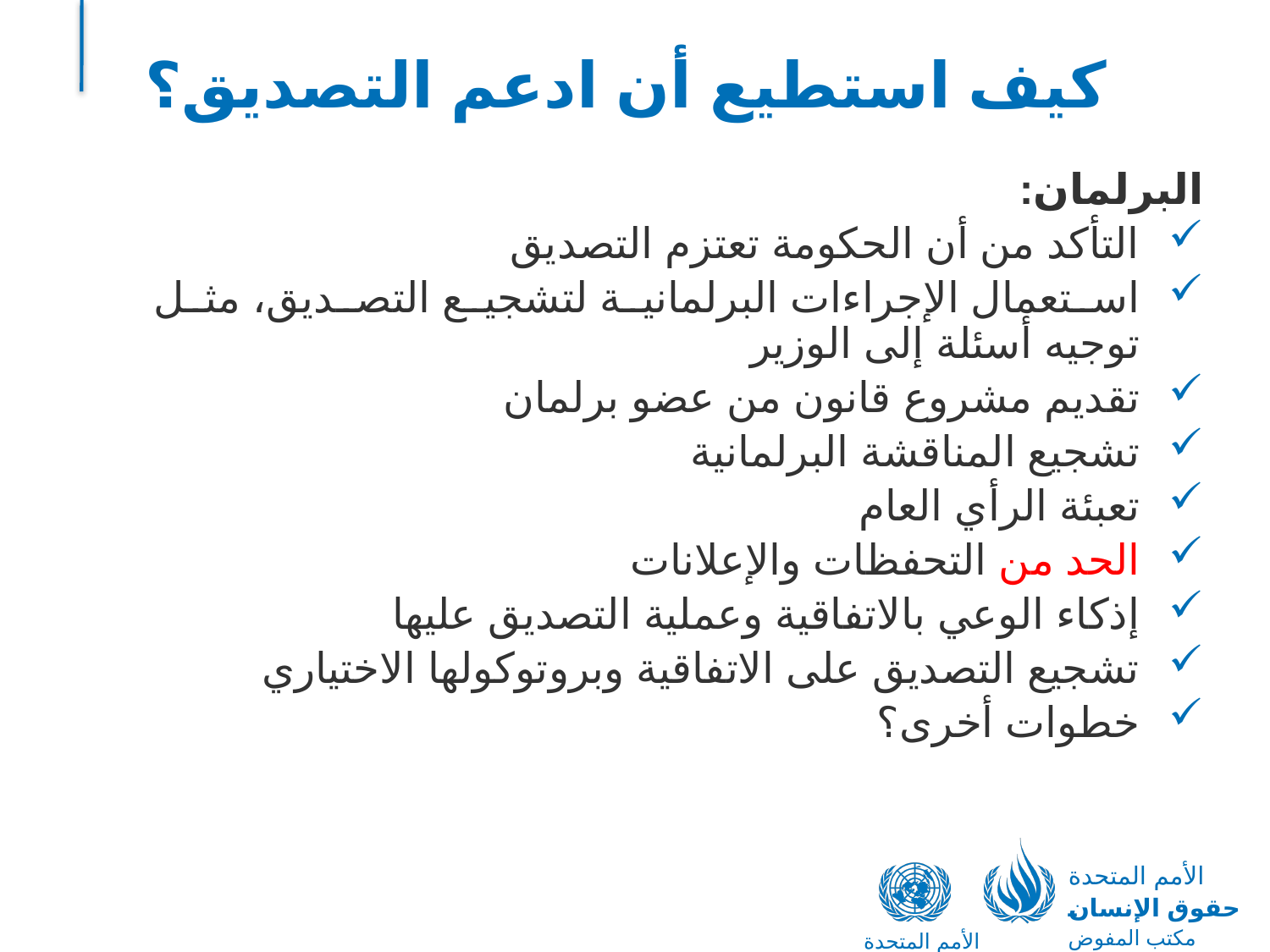

# كيف استطيع أن ادعم التصديق؟
البرلمان:
التأكد من أن الحكومة تعتزم التصديق
استعمال الإجراءات البرلمانية لتشجيع التصديق، مثل توجيه أسئلة إلى الوزير
تقديم مشروع قانون من عضو برلمان
تشجيع المناقشة البرلمانية
تعبئة الرأي العام
الحد من التحفظات والإعلانات
إذكاء الوعي بالاتفاقية وعملية التصديق عليها
تشجيع التصديق على الاتفاقية وبروتوكولها الاختياري
خطوات أخرى؟
الأمم المتحدة
حقوق الإنسان
مكتب المفوض السامي
الأمم المتحدة